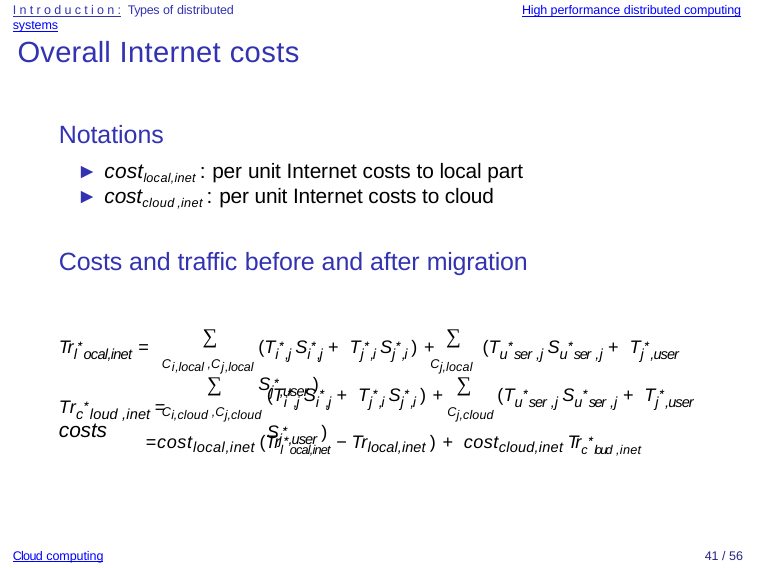

Introduction: Types of distributed systems
High performance distributed computing
Overall Internet costs
Notations
costlocal,inet : per unit Internet costs to local part
costcloud,inet : per unit Internet costs to cloud

Costs and traffic before and after migration
∑
∑
Trl∗ocal,inet =
Trc∗loud ,inet =
(Ti∗,j Si∗,j + Tj∗,i Sj∗,i ) +	(Tu∗ser ,j Su∗ser ,j + Tj∗,user Sj∗,user )
Ci,local ,Cj,local
Cj,local
∑
∑
(Ti∗,j Si∗,j + Tj∗,i Sj∗,i ) +	(Tu∗ser ,j Su∗ser ,j + Tj∗,user Sj∗,user )
Ci,cloud ,Cj,cloud	Cj,cloud
costs
=costlocal,inet (Trl∗ocal,inet − Trlocal,inet ) + costcloud,inet Trc∗loud ,inet
Cloud computing
41 / 56